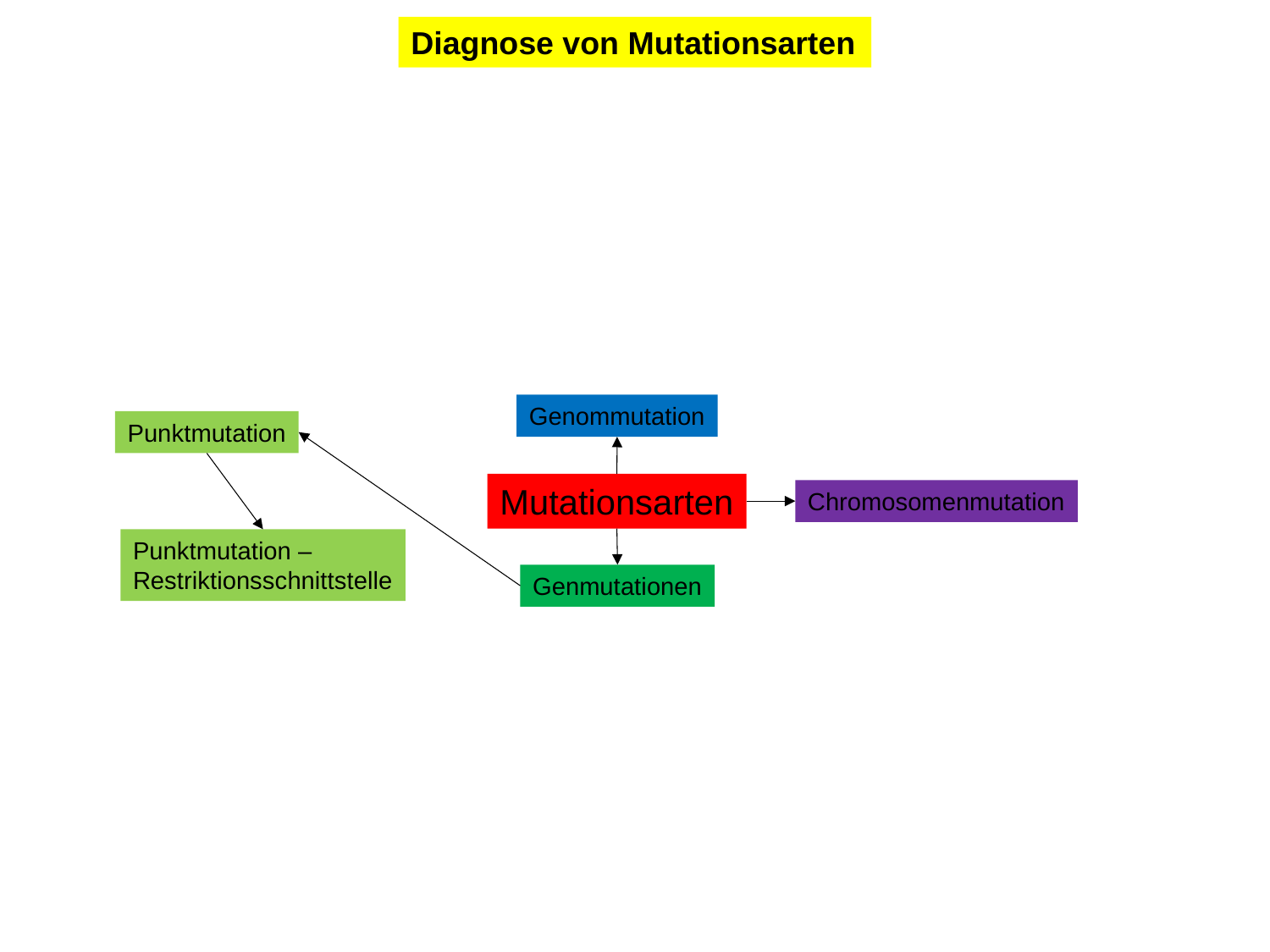

Diagnose von Mutationsarten
Genommutation
Punktmutation
Mutationsarten
Chromosomenmutation
Punktmutation –
Restriktionsschnittstelle
Genmutationen